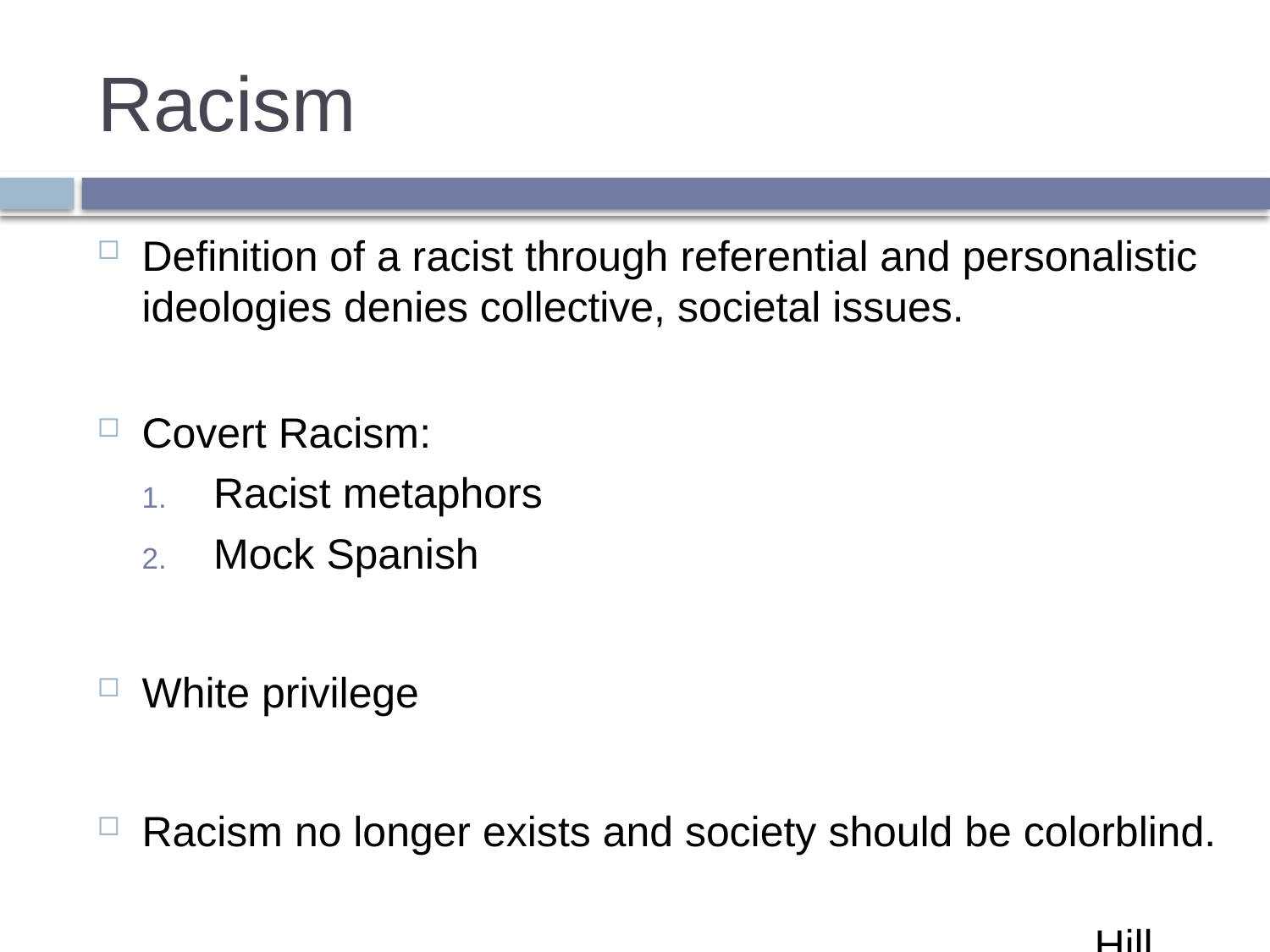

# Racism
Definition of a racist through referential and personalistic ideologies denies collective, societal issues.

Covert Racism:
Racist metaphors
Mock Spanish

White privilege

Racism no longer exists and society should be colorblind.
						Hill (2008)